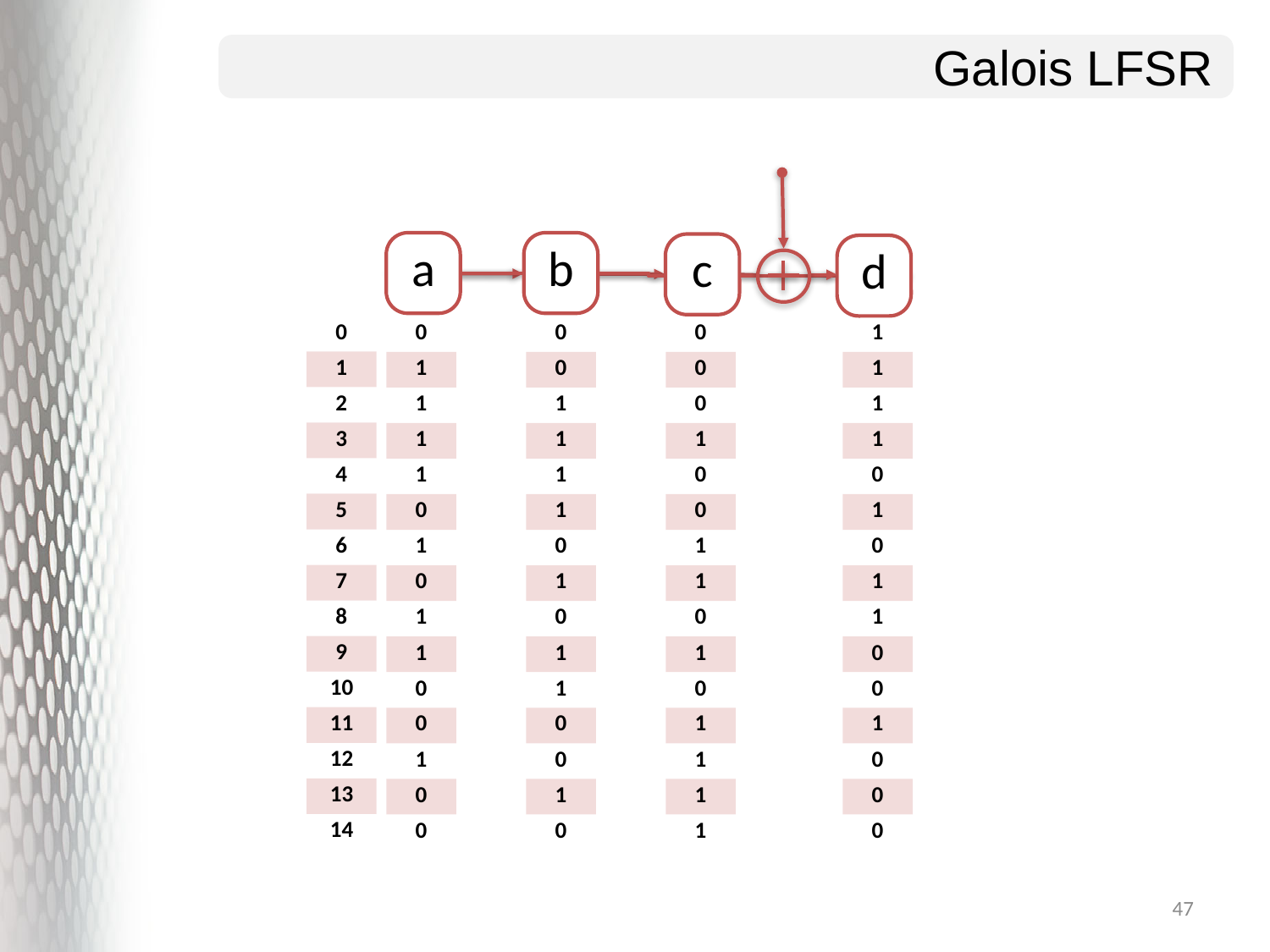

# Galois LFSR
a
b
c
d

| 0 |
| --- |
| 1 |
| 2 |
| 3 |
| 4 |
| 5 |
| 6 |
| 7 |
| 8 |
| 9 |
| 10 |
| 11 |
| 12 |
| 13 |
| 14 |
| 0 |
| --- |
| 1 |
| 1 |
| 1 |
| 1 |
| 0 |
| 1 |
| 0 |
| 1 |
| 1 |
| 0 |
| 0 |
| 1 |
| 0 |
| 0 |
| 0 |
| --- |
| 0 |
| 1 |
| 1 |
| 1 |
| 1 |
| 0 |
| 1 |
| 0 |
| 1 |
| 1 |
| 0 |
| 0 |
| 1 |
| 0 |
| 0 |
| --- |
| 0 |
| 0 |
| 1 |
| 0 |
| 0 |
| 1 |
| 1 |
| 0 |
| 1 |
| 0 |
| 1 |
| 1 |
| 1 |
| 1 |
| 1 |
| --- |
| 1 |
| 1 |
| 1 |
| 0 |
| 1 |
| 0 |
| 1 |
| 1 |
| 0 |
| 0 |
| 1 |
| 0 |
| 0 |
| 0 |
47